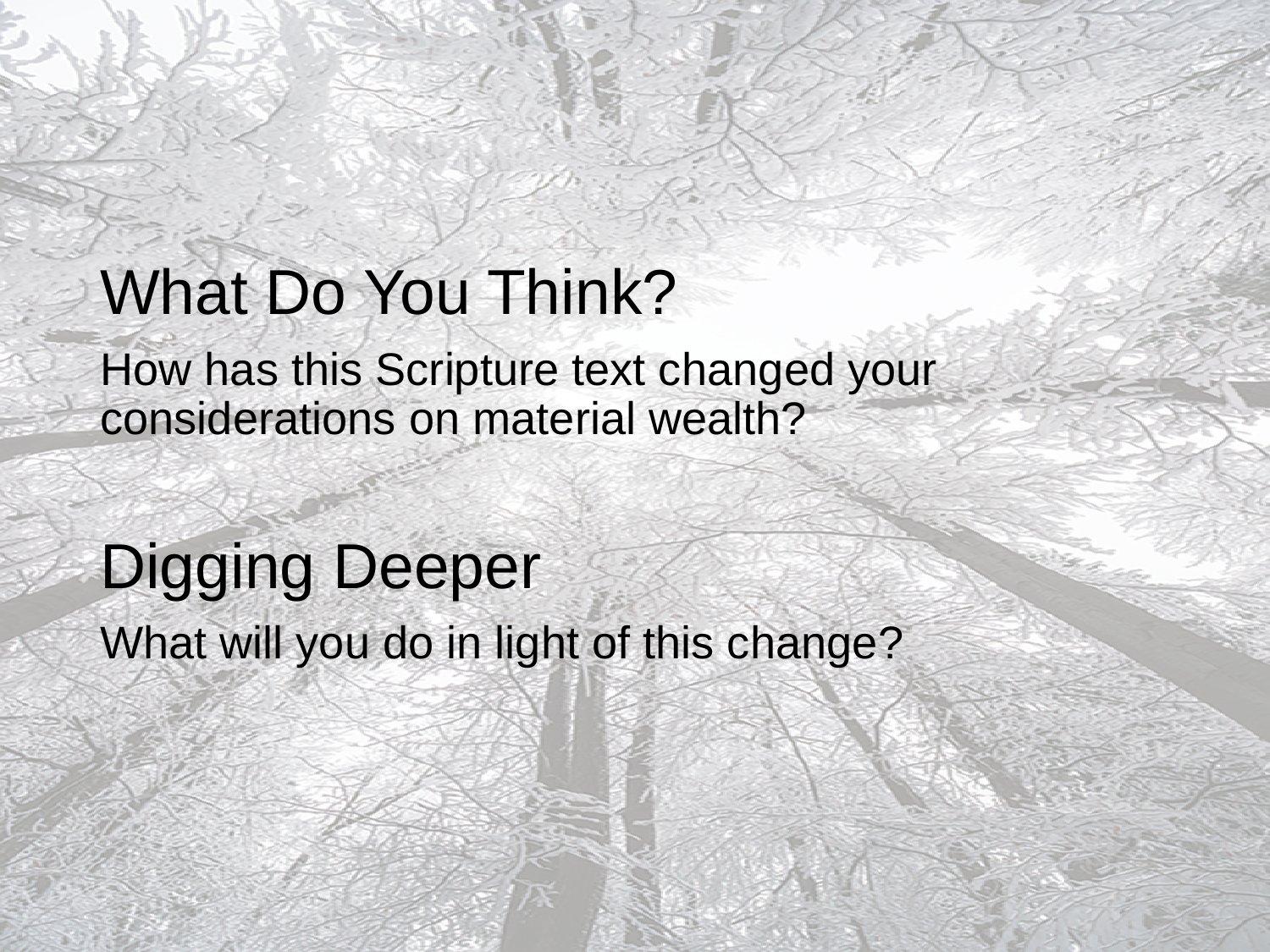

What Do You Think?
How has this Scripture text changed your considerations on material wealth?

Digging Deeper
What will you do in light of this change?